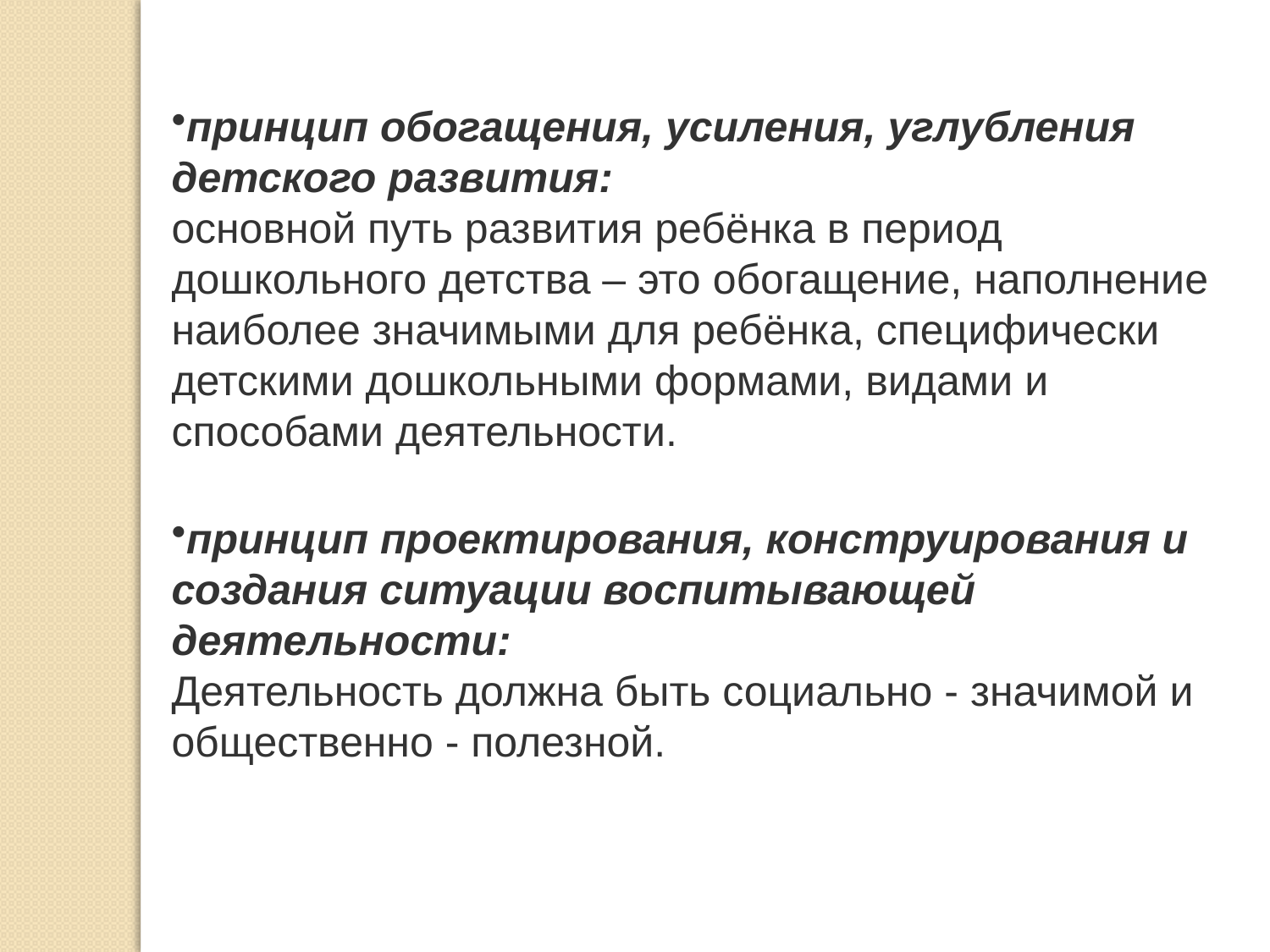

принцип обогащения, усиления, углубления детского развития:
основной путь развития ребёнка в период дошкольного детства – это обогащение, наполнение наиболее значимыми для ребёнка, специфически детскими дошкольными формами, видами и способами деятельности.

принцип проектирования, конструирования и создания ситуации воспитывающей деятельности:
Деятельность должна быть социально - значимой и общественно - полезной.